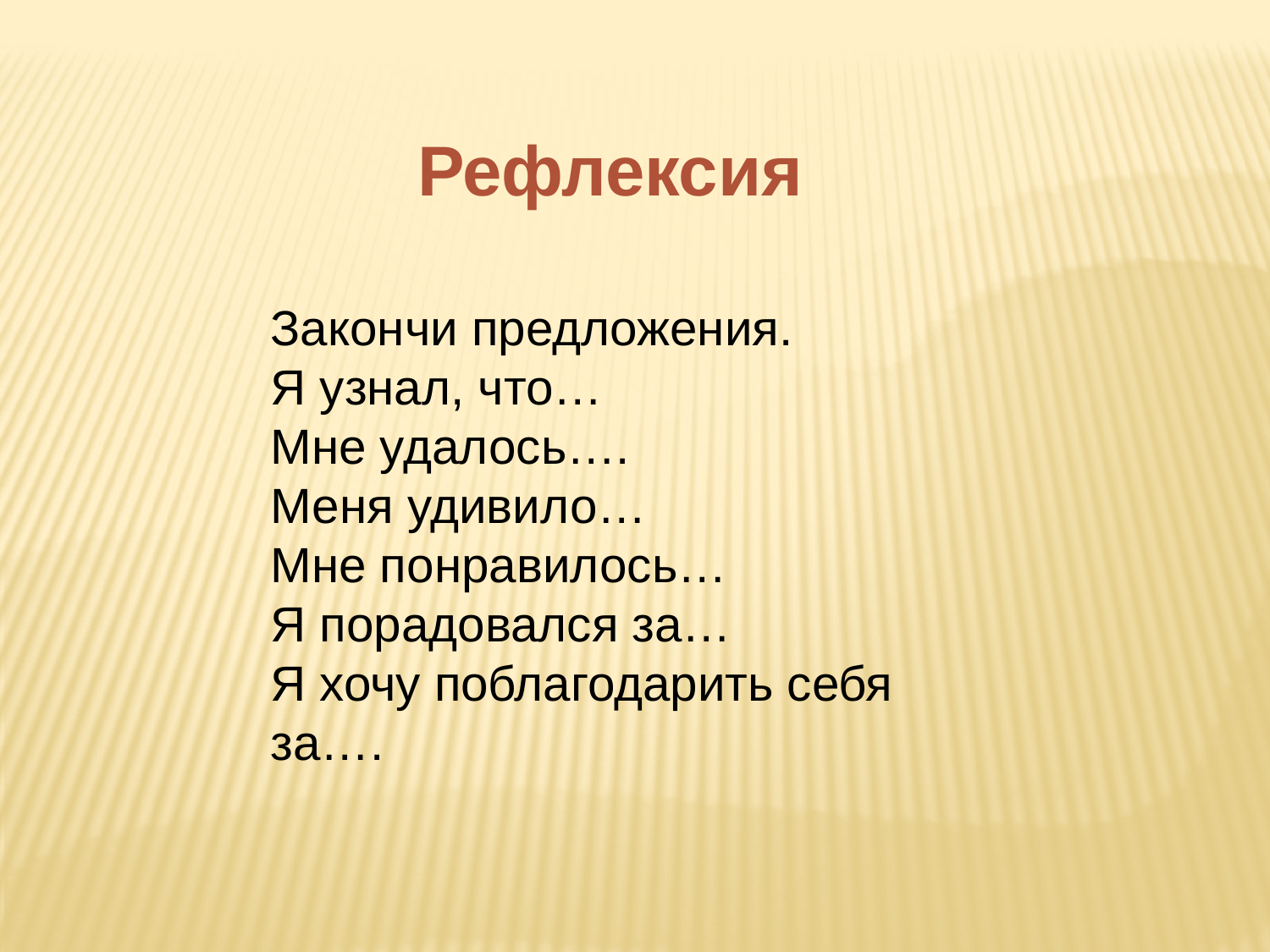

Рефлексия
Закончи предложения.
Я узнал, что…
Мне удалось….
Меня удивило…
Мне понравилось…
Я порадовался за…
Я хочу поблагодарить себя за….